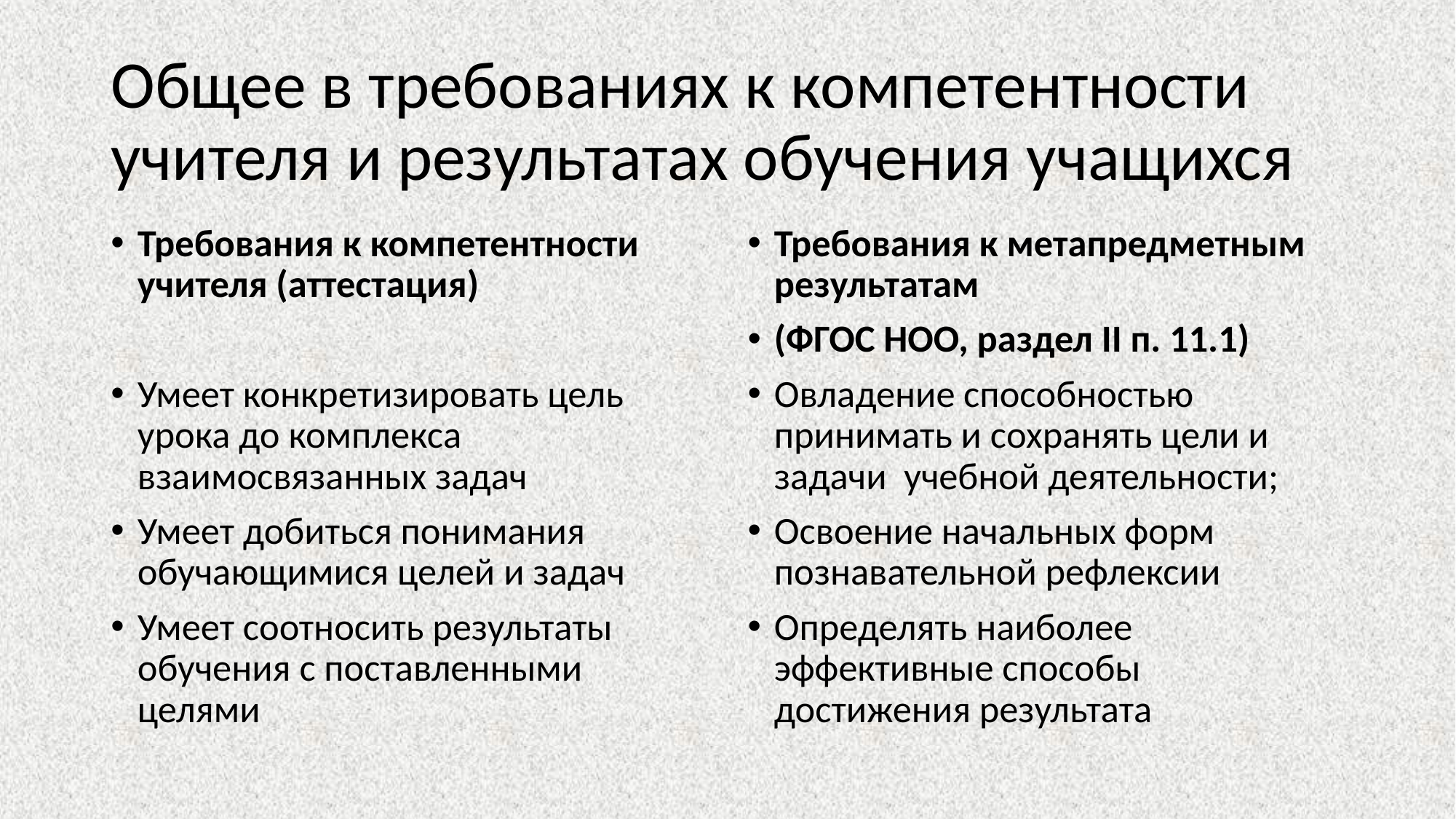

# Общее в требованиях к компетентности учителя и результатах обучения учащихся
Требования к компетентности учителя (аттестация)

Умеет конкретизировать цель урока до комплекса взаимосвязанных задач
Умеет добиться понимания обучающимися целей и задач
Умеет соотносить результаты обучения с поставленными целями
Требования к метапредметным результатам
(ФГОС НОО, раздел II п. 11.1)
Овладение способностью принимать и сохранять цели и задачи  учебной деятельности;
Освоение начальных форм познавательной рефлексии
Определять наиболее эффективные способы достижения результата